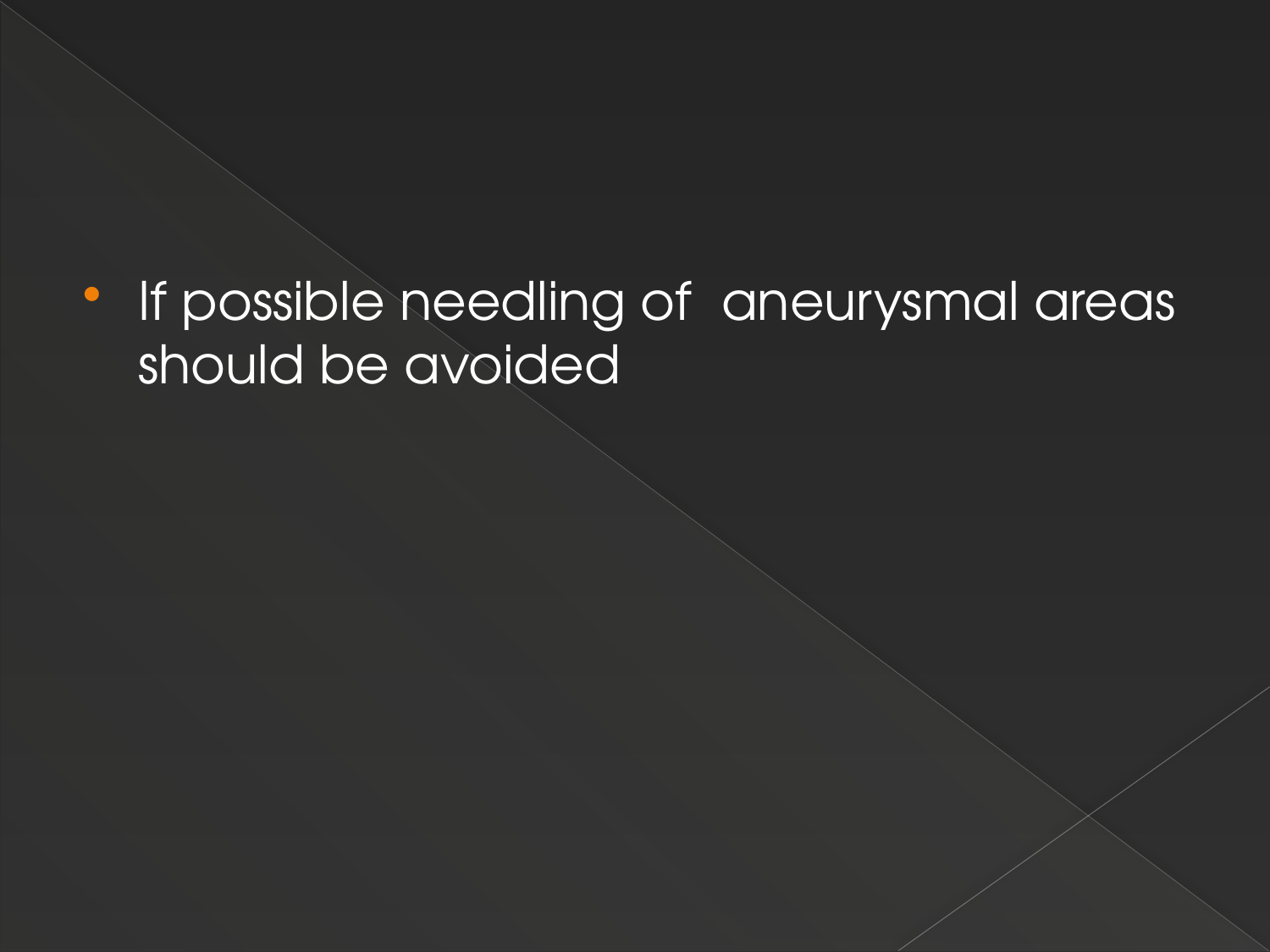

#
If possible needling of  aneurysmal areas should be avoided